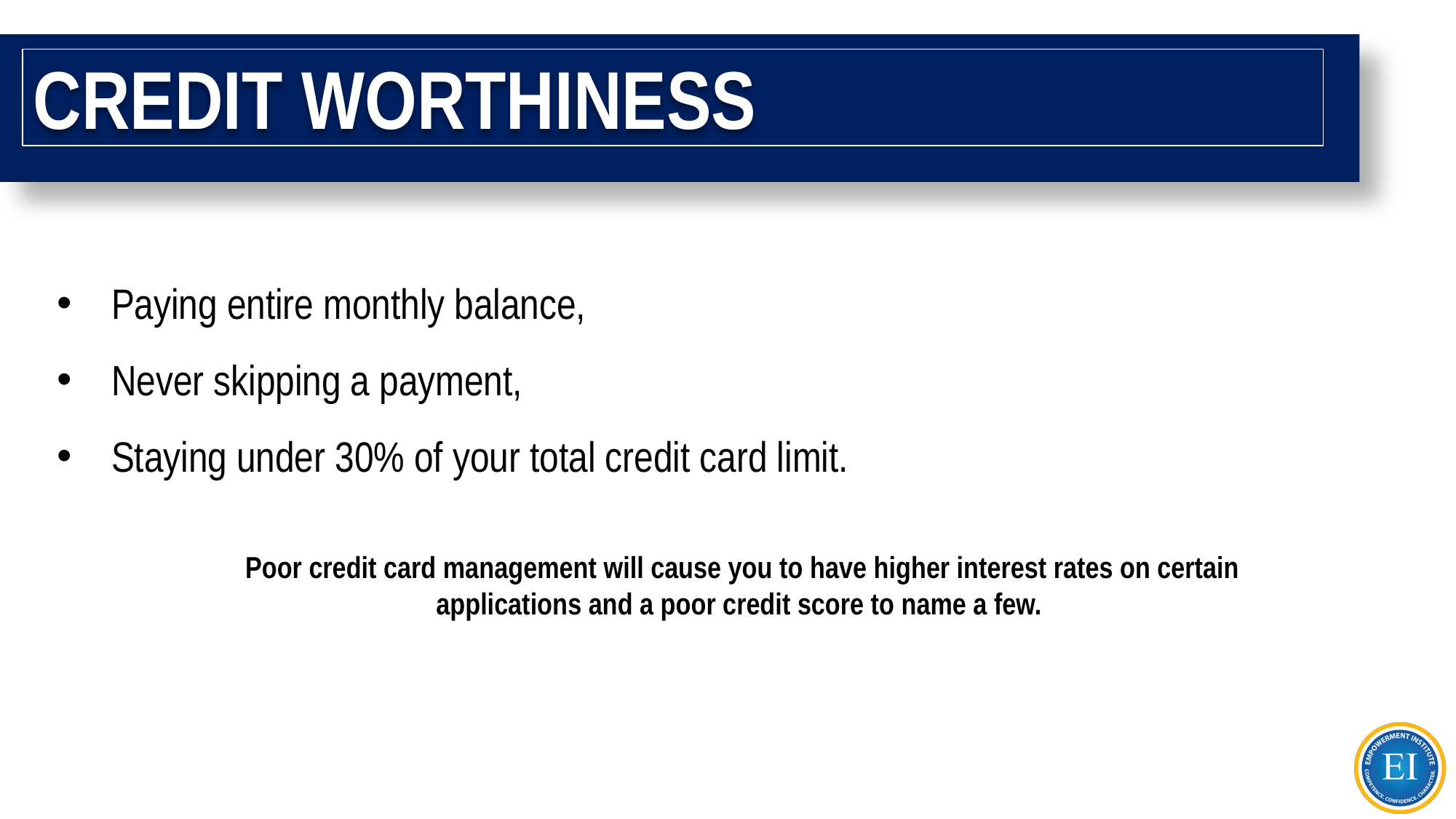

# CREDIT WORTHINESS

Paying entire monthly balance,
Never skipping a payment,
Staying under 30% of your total credit card limit.
Poor credit card management will cause you to have higher interest rates on certain applications and a poor credit score to name a few.